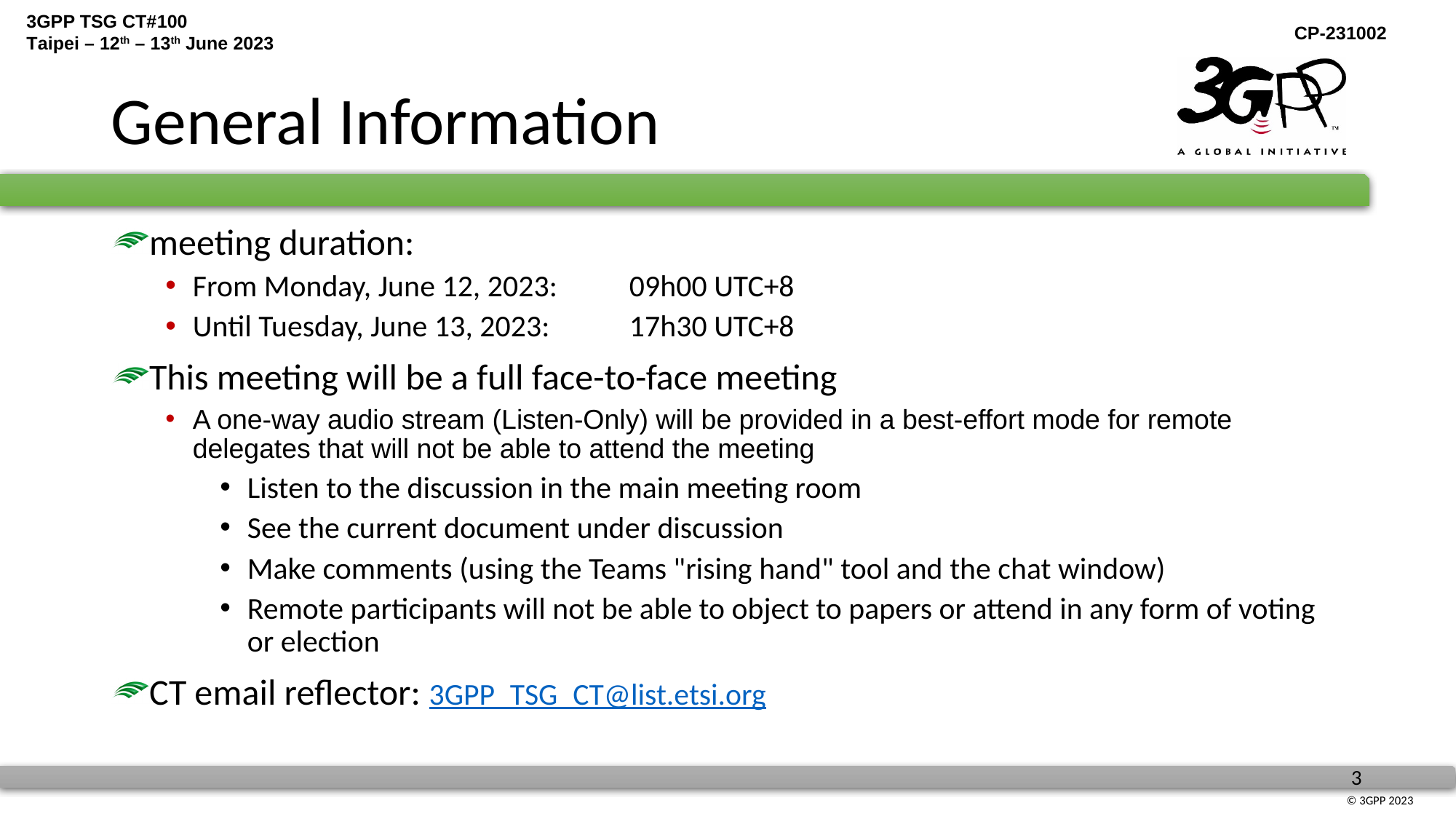

# General Information
meeting duration:
From Monday, June 12, 2023:	09h00 UTC+8
Until Tuesday, June 13, 2023:	17h30 UTC+8
This meeting will be a full face-to-face meeting
A one-way audio stream (Listen-Only) will be provided in a best-effort mode for remote delegates that will not be able to attend the meeting
Listen to the discussion in the main meeting room
See the current document under discussion
Make comments (using the Teams "rising hand" tool and the chat window)
Remote participants will not be able to object to papers or attend in any form of voting or election
CT email reflector: 3GPP_TSG_CT@list.etsi.org